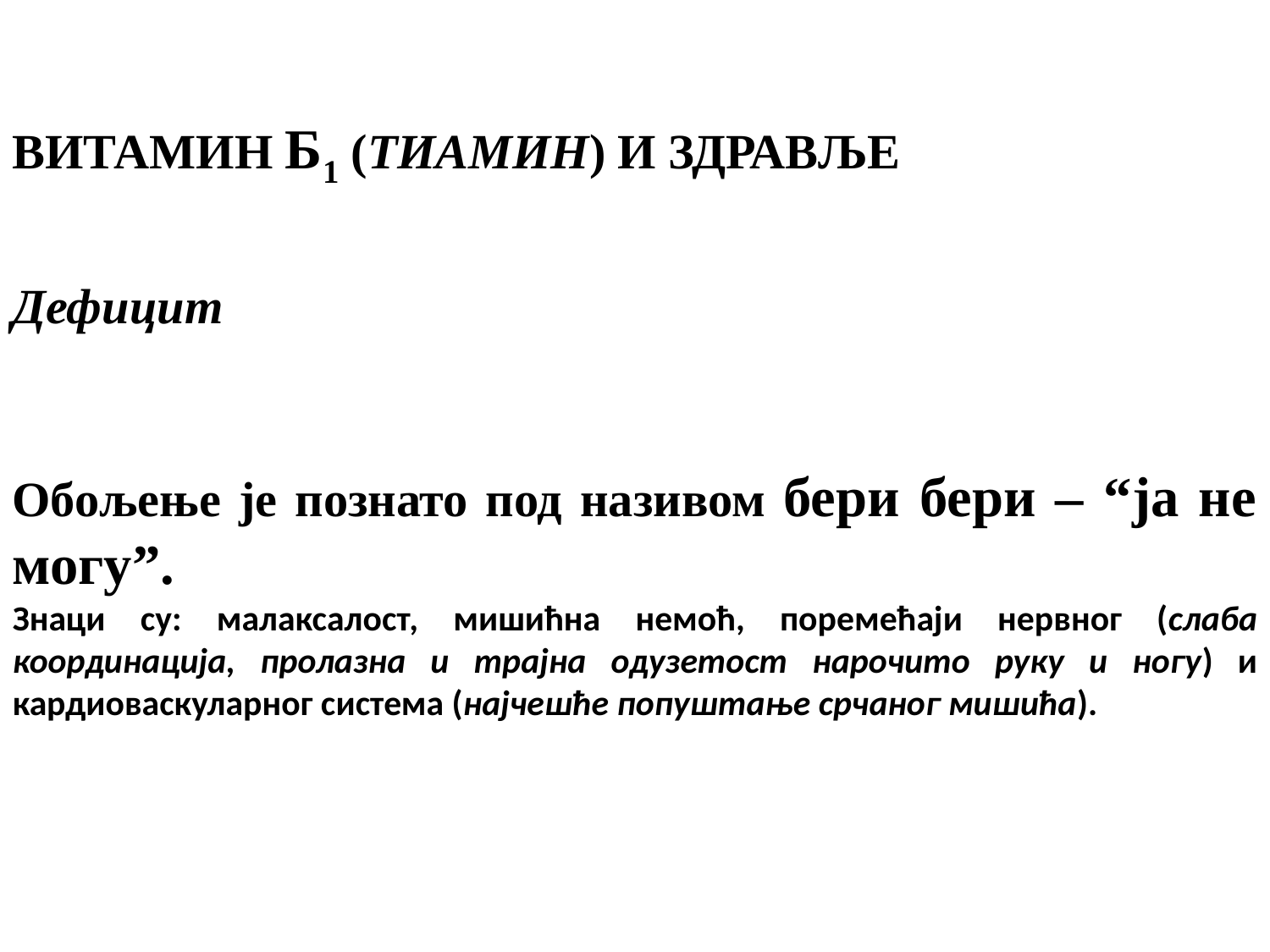

ВИТАМИН Б1 (ТИАМИН) И ЗДРАВЉЕ

Дефицит

Обољење је познато под називом бери бери – “ја не могу”.
Знаци су: малаксалост, мишићна немоћ, поремећаји нервног (слаба координација, пролазна и трајна одузетост нарочито руку и ногу) и кардиоваскуларног система (најчешће попуштање срчаног мишића).